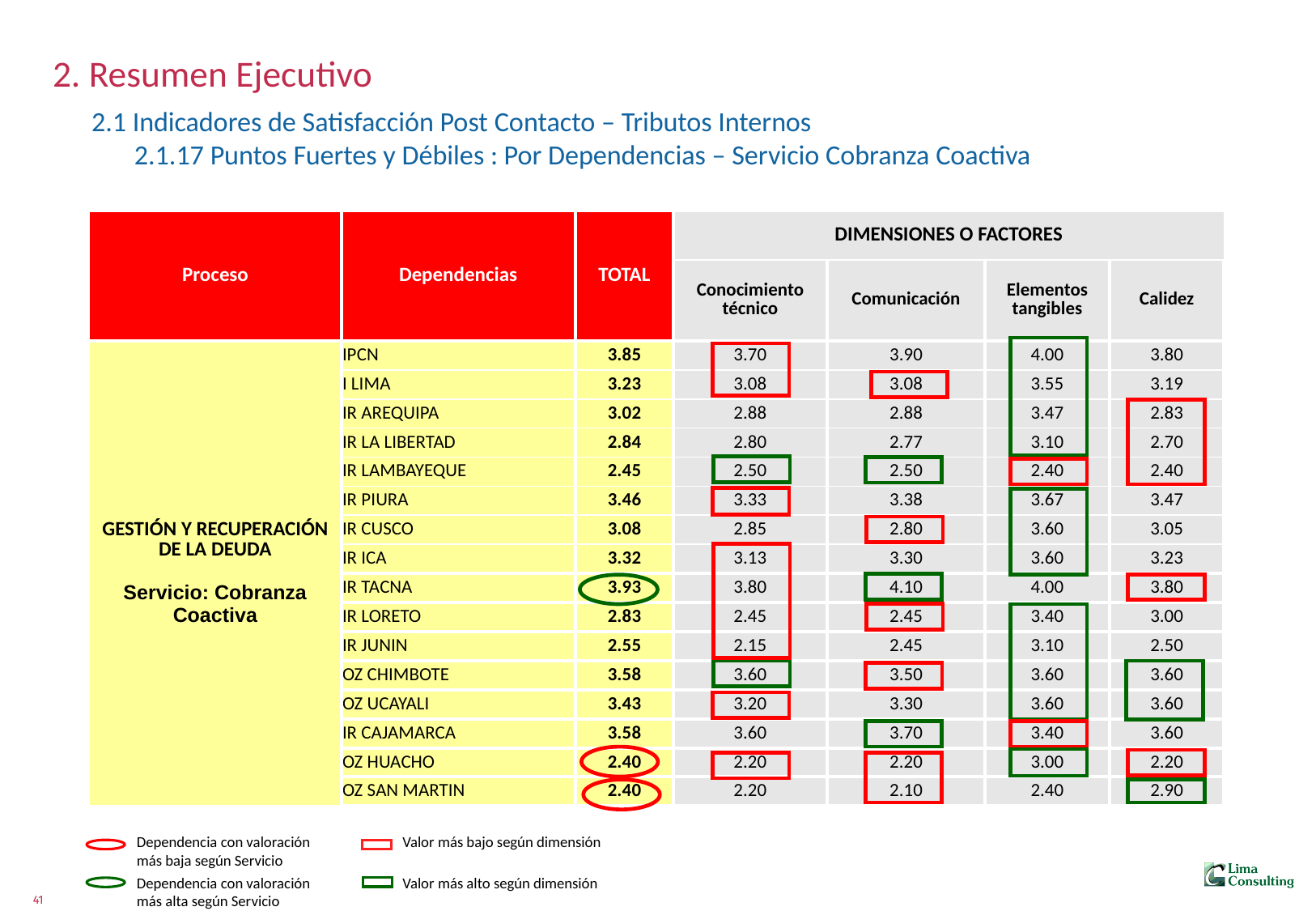

# 2. Resumen Ejecutivo 2.1 Indicadores de Satisfacción Post Contacto – Tributos Internos 2.1.17 Puntos Fuertes y Débiles : Por Dependencias – Servicio Cobranza Coactiva
| Proceso | Dependencias | TOTAL | DIMENSIONES O FACTORES |  |  |  |
| --- | --- | --- | --- | --- | --- | --- |
|  |  |  | Conocimiento técnico | Comunicación | Elementos tangibles | Calidez |
| GESTIÓN Y RECUPERACIÓN DE LA DEUDA Servicio: Cobranza Coactiva | IPCN | 3.85 | 3.70 | 3.90 | 4.00 | 3.80 |
|  | I LIMA | 3.23 | 3.08 | 3.08 | 3.55 | 3.19 |
|  | IR AREQUIPA | 3.02 | 2.88 | 2.88 | 3.47 | 2.83 |
|  | IR LA LIBERTAD | 2.84 | 2.80 | 2.77 | 3.10 | 2.70 |
|  | IR LAMBAYEQUE | 2.45 | 2.50 | 2.50 | 2.40 | 2.40 |
|  | IR PIURA | 3.46 | 3.33 | 3.38 | 3.67 | 3.47 |
|  | IR CUSCO | 3.08 | 2.85 | 2.80 | 3.60 | 3.05 |
|  | IR ICA | 3.32 | 3.13 | 3.30 | 3.60 | 3.23 |
|  | IR TACNA | 3.93 | 3.80 | 4.10 | 4.00 | 3.80 |
|  | IR LORETO | 2.83 | 2.45 | 2.45 | 3.40 | 3.00 |
|  | IR JUNIN | 2.55 | 2.15 | 2.45 | 3.10 | 2.50 |
|  | OZ CHIMBOTE | 3.58 | 3.60 | 3.50 | 3.60 | 3.60 |
|  | OZ UCAYALI | 3.43 | 3.20 | 3.30 | 3.60 | 3.60 |
|  | IR CAJAMARCA | 3.58 | 3.60 | 3.70 | 3.40 | 3.60 |
|  | OZ HUACHO | 2.40 | 2.20 | 2.20 | 3.00 | 2.20 |
|  | OZ SAN MARTIN | 2.40 | 2.20 | 2.10 | 2.40 | 2.90 |

Dependencia con valoración más baja según Servicio
Valor más bajo según dimensión

Dependencia con valoración más alta según Servicio
Valor más alto según dimensión